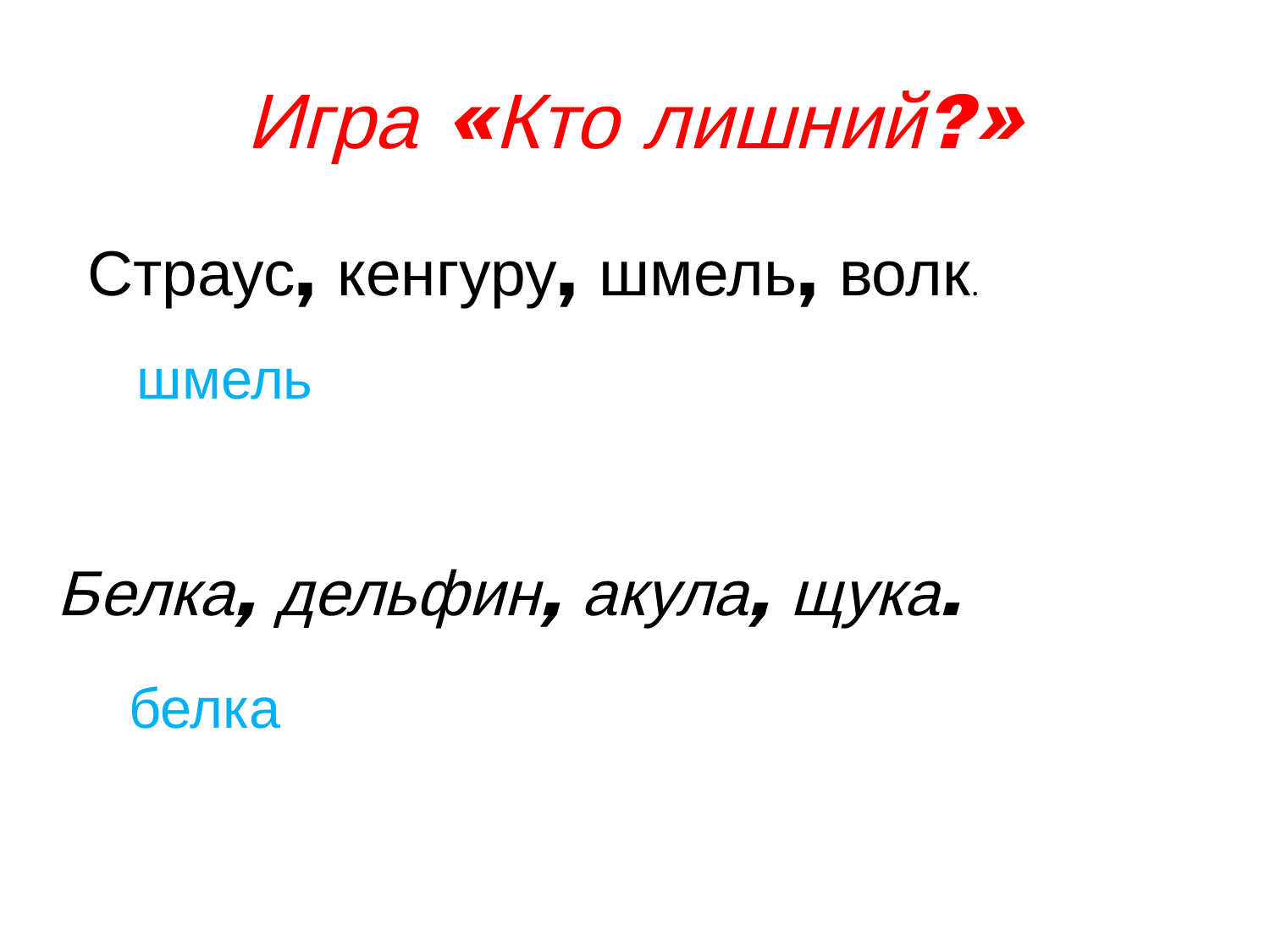

# Игра «Кто лишний?»
Страус, кенгуру, шмель, волк.
шмель
Белка, дельфин, акула, щука.
белка